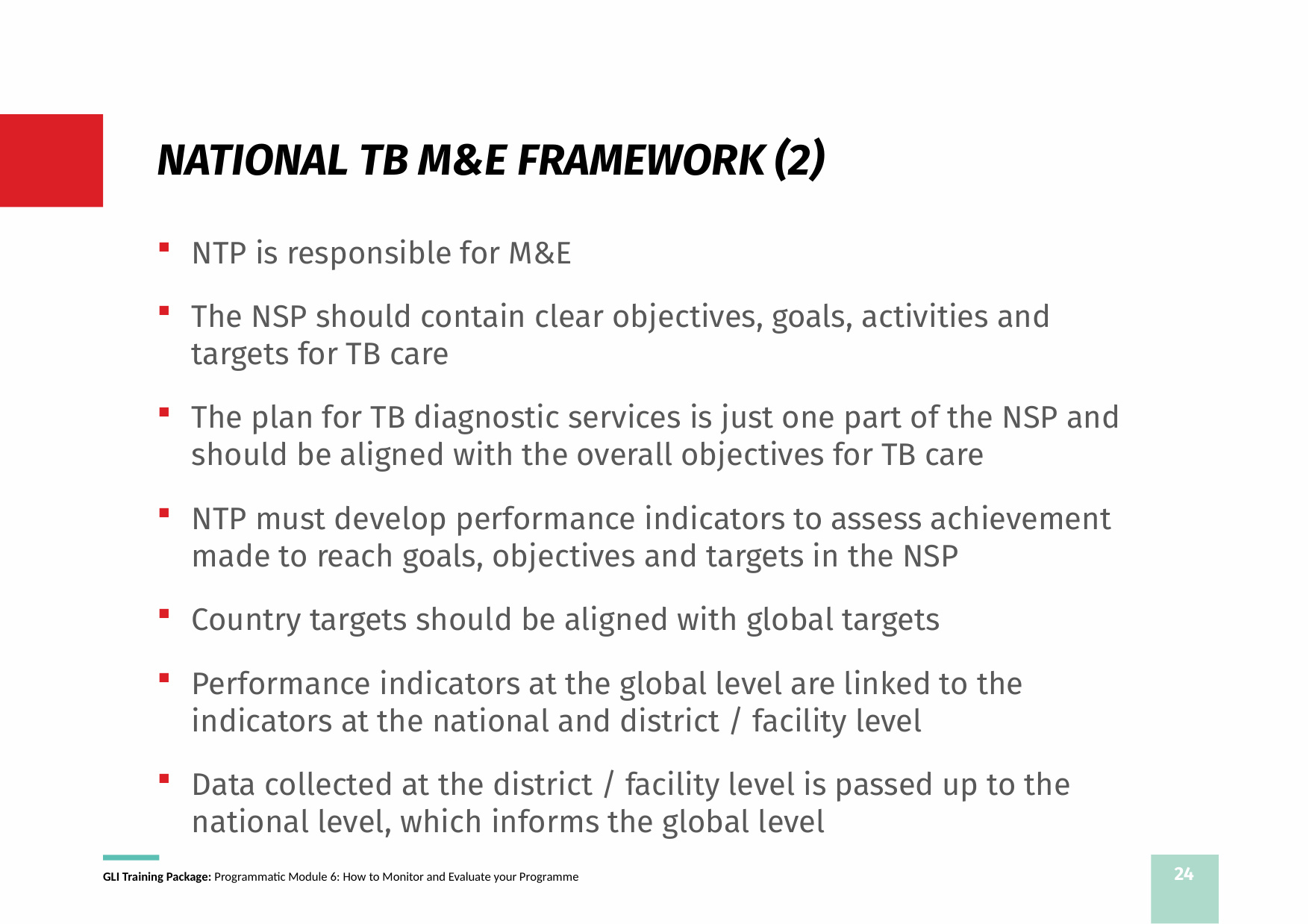

# NATIONAL TB M&E FRAMEWORK (2)
NTP is responsible for M&E
The NSP should contain clear objectives, goals, activities and targets for TB care
The plan for TB diagnostic services is just one part of the NSP and should be aligned with the overall objectives for TB care
NTP must develop performance indicators to assess achievement made to reach goals, objectives and targets in the NSP
Country targets should be aligned with global targets
Performance indicators at the global level are linked to the indicators at the national and district / facility level
Data collected at the district / facility level is passed up to the national level, which informs the global level